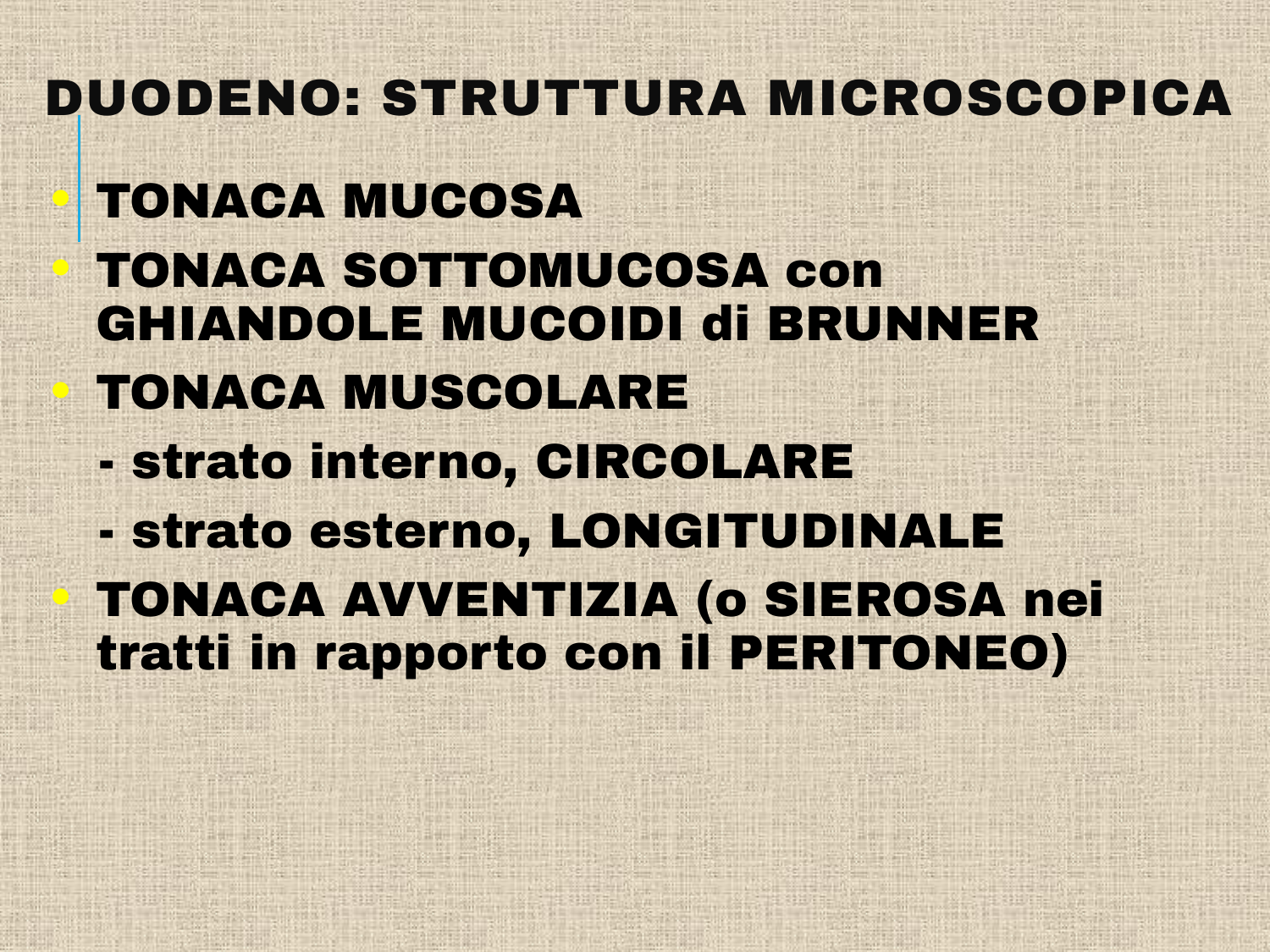

# DUODENO: STRUTTURA MICROSCOPICA
TONACA MUCOSA
TONACA SOTTOMUCOSA con GHIANDOLE MUCOIDI di BRUNNER
TONACA MUSCOLARE
   - strato interno, CIRCOLARE
   - strato esterno, LONGITUDINALE
TONACA AVVENTIZIA (o SIEROSA nei tratti in rapporto con il PERITONEO)